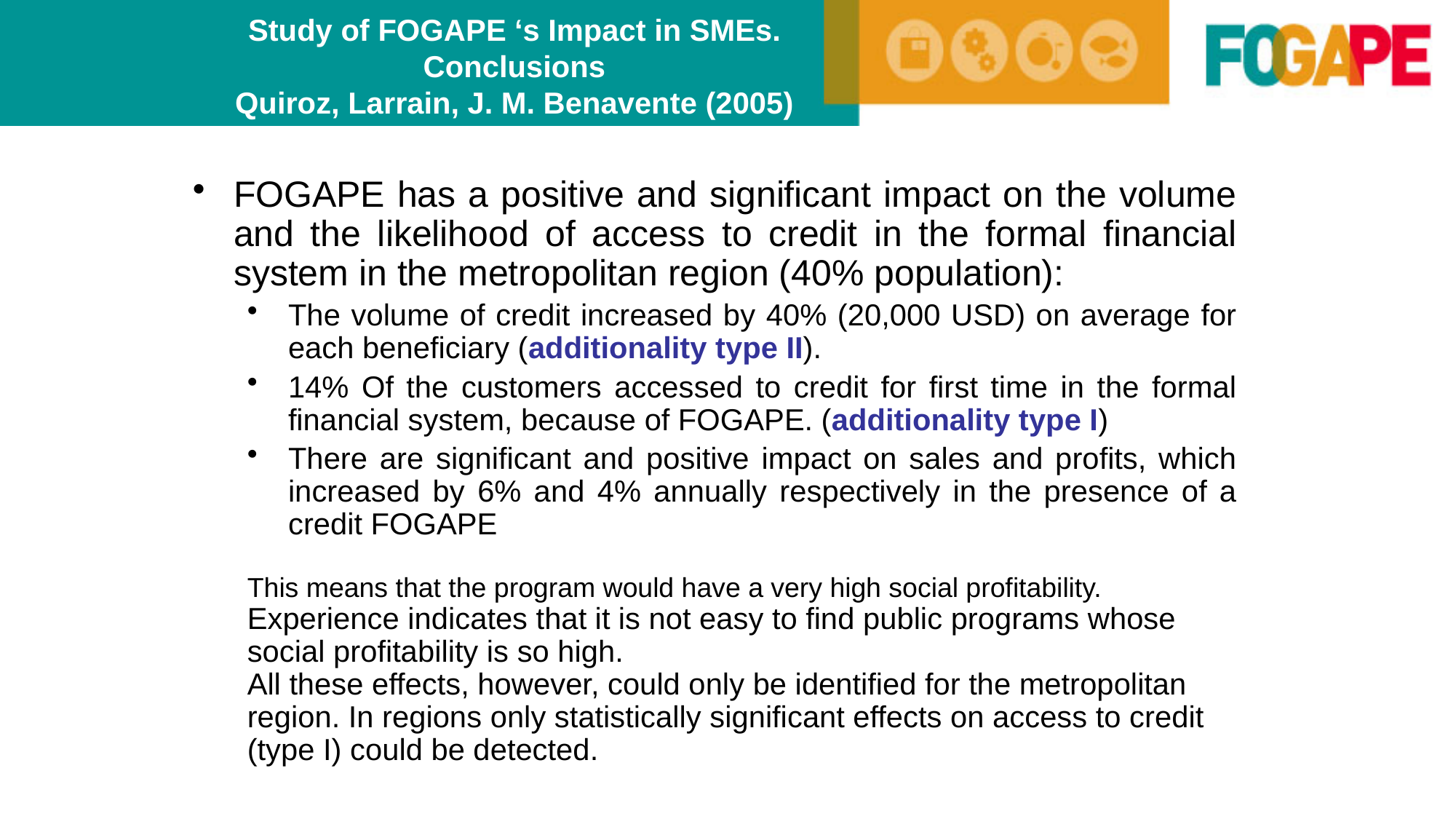

# Study of FOGAPE ‘s Impact in SMEs. Conclusions Quiroz, Larrain, J. M. Benavente (2005)

FOGAPE has a positive and significant impact on the volume and the likelihood of access to credit in the formal financial system in the metropolitan region (40% population):
The volume of credit increased by 40% (20,000 USD) on average for each beneficiary (additionality type II).
14% Of the customers accessed to credit for first time in the formal financial system, because of FOGAPE. (additionality type I)
There are significant and positive impact on sales and profits, which increased by 6% and 4% annually respectively in the presence of a credit FOGAPE

This means that the program would have a very high social profitability.
Experience indicates that it is not easy to find public programs whose social profitability is so high.
All these effects, however, could only be identified for the metropolitan region. In regions only statistically significant effects on access to credit (type I) could be detected.